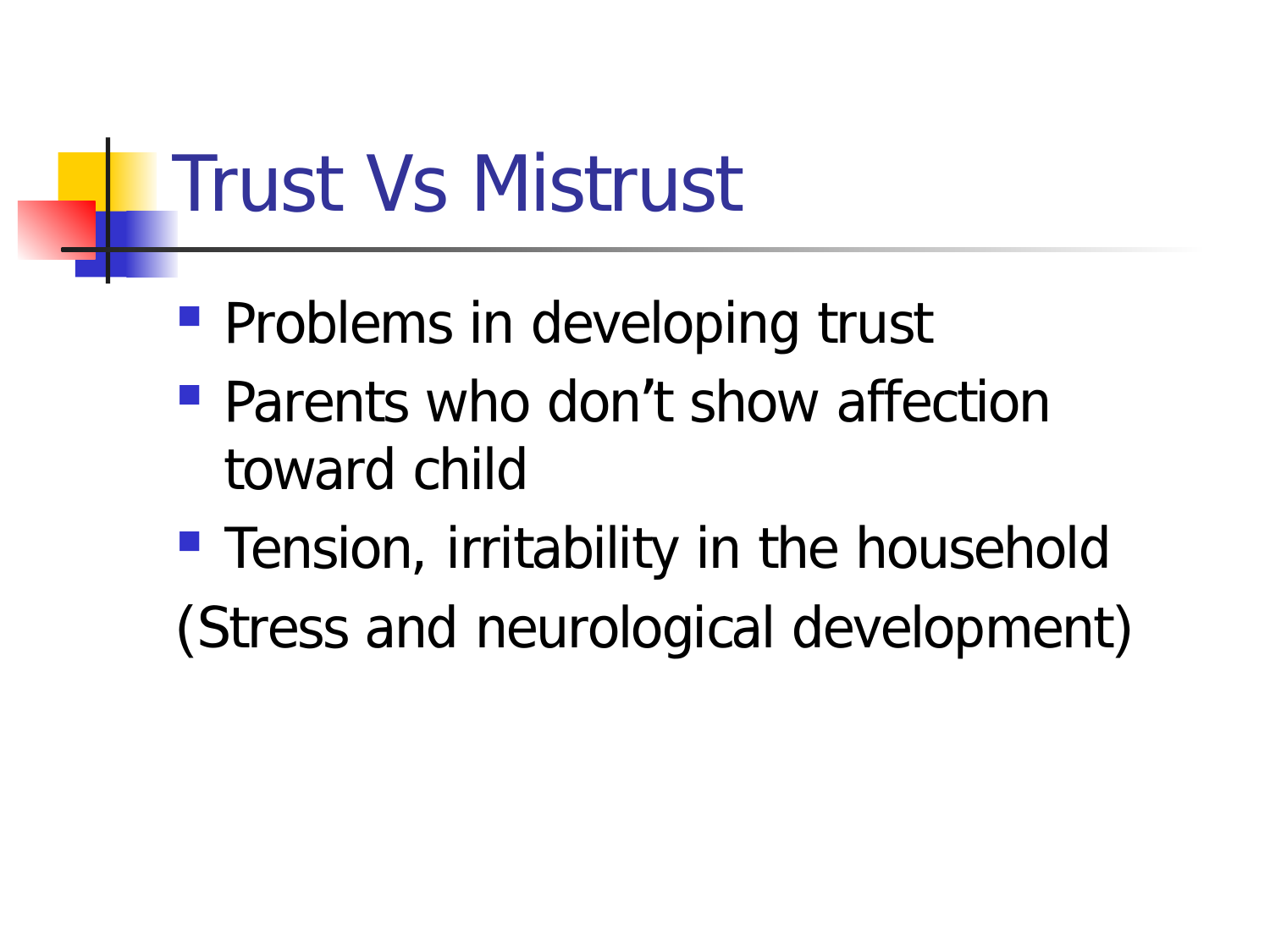

# Trust Vs Mistrust
Problems in developing trust
Parents who don’t show affection toward child
Tension, irritability in the household
(Stress and neurological development)